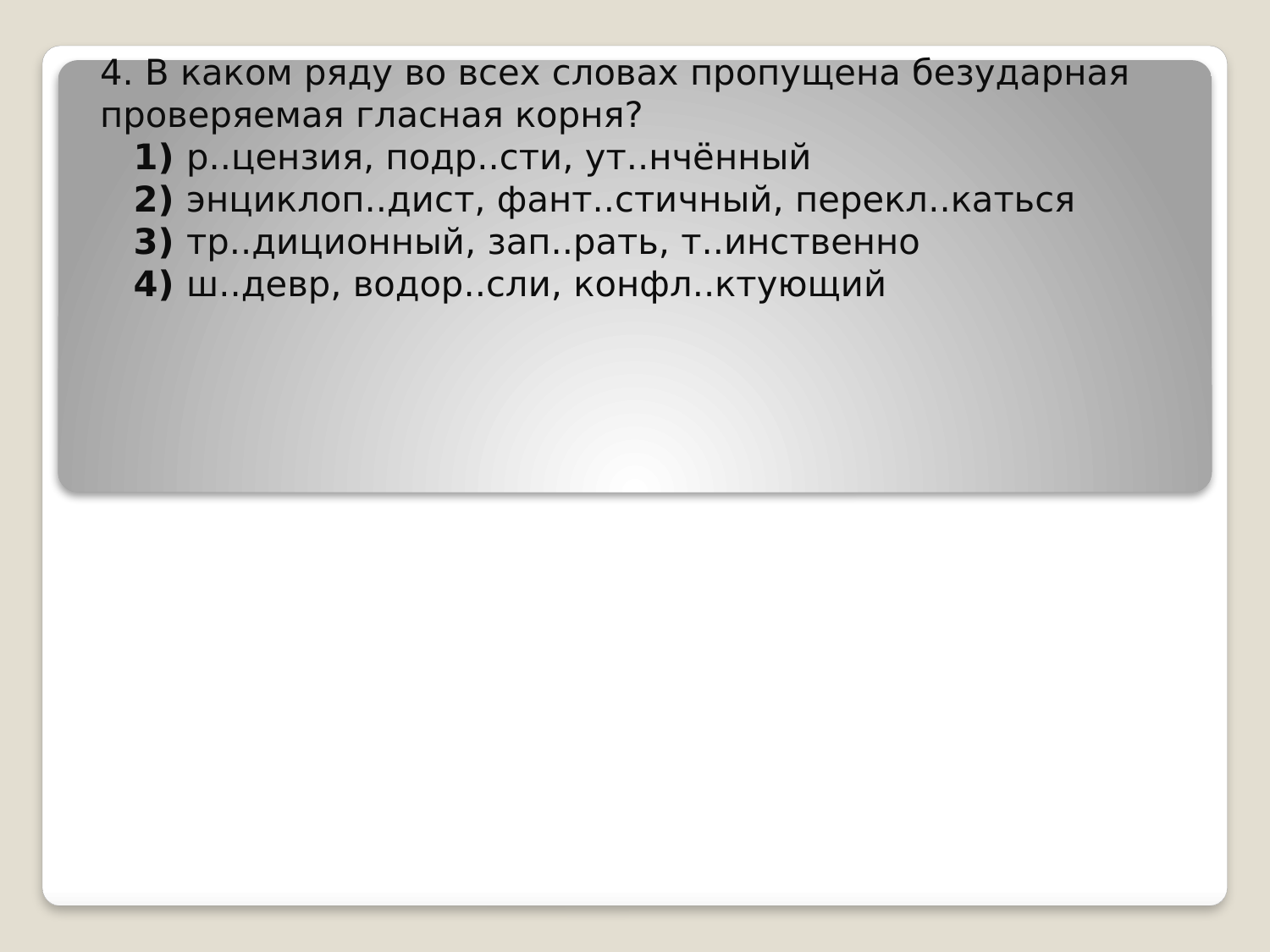

4. В каком ряду во всех словах пропущена безударная проверяемая гласная корня?
   1) р..цензия, подр..сти, ут..нчённый
   2) энциклоп..дист, фант..стичный, перекл..каться
   3) тр..диционный, зап..рать, т..инственно
   4) ш..девр, водор..сли, конфл..ктующий